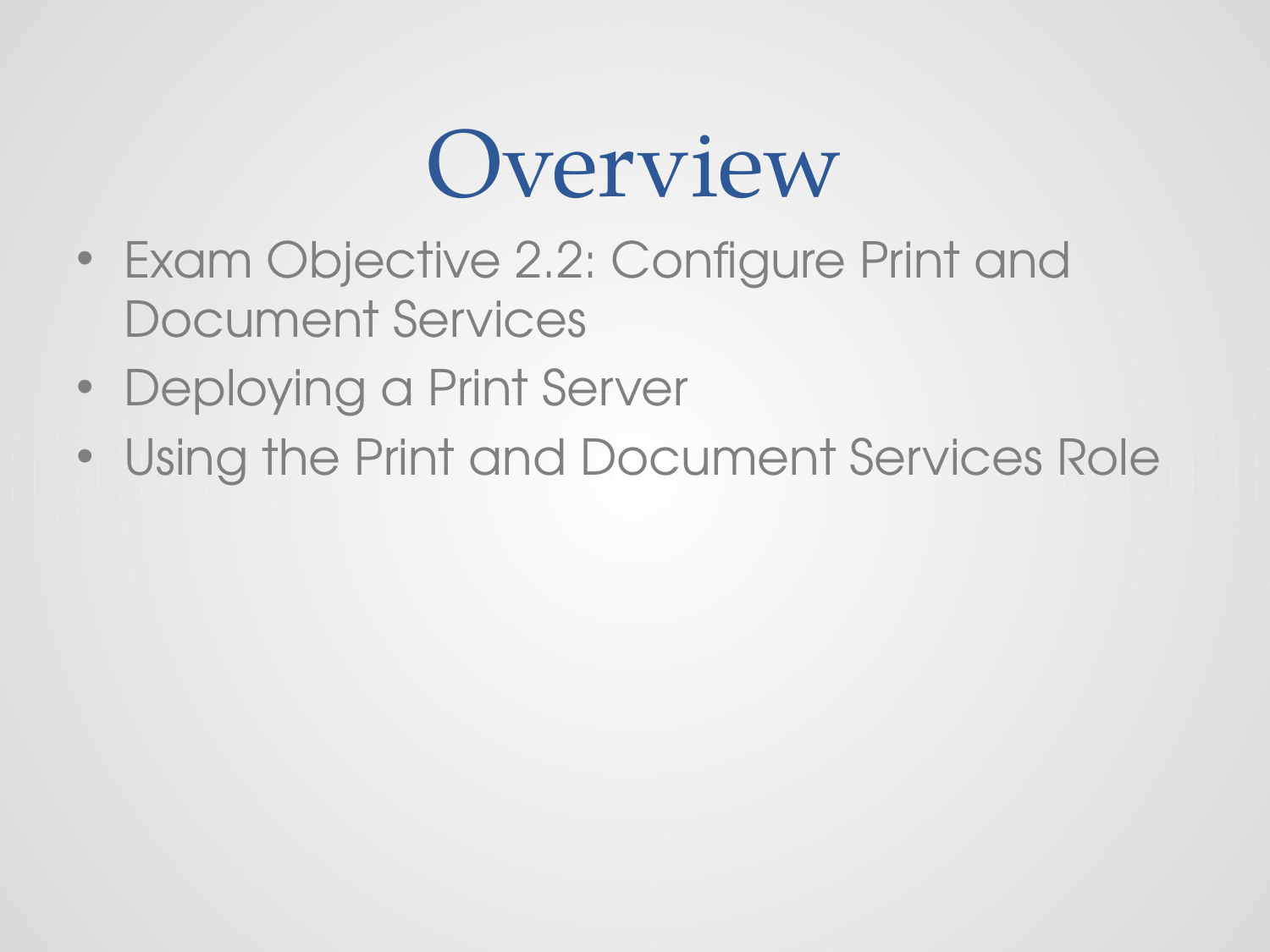

# Overview
Exam Objective 2.2: Configure Print and Document Services
Deploying a Print Server
Using the Print and Document Services Role
© 2013 John Wiley & Sons, Inc.
2